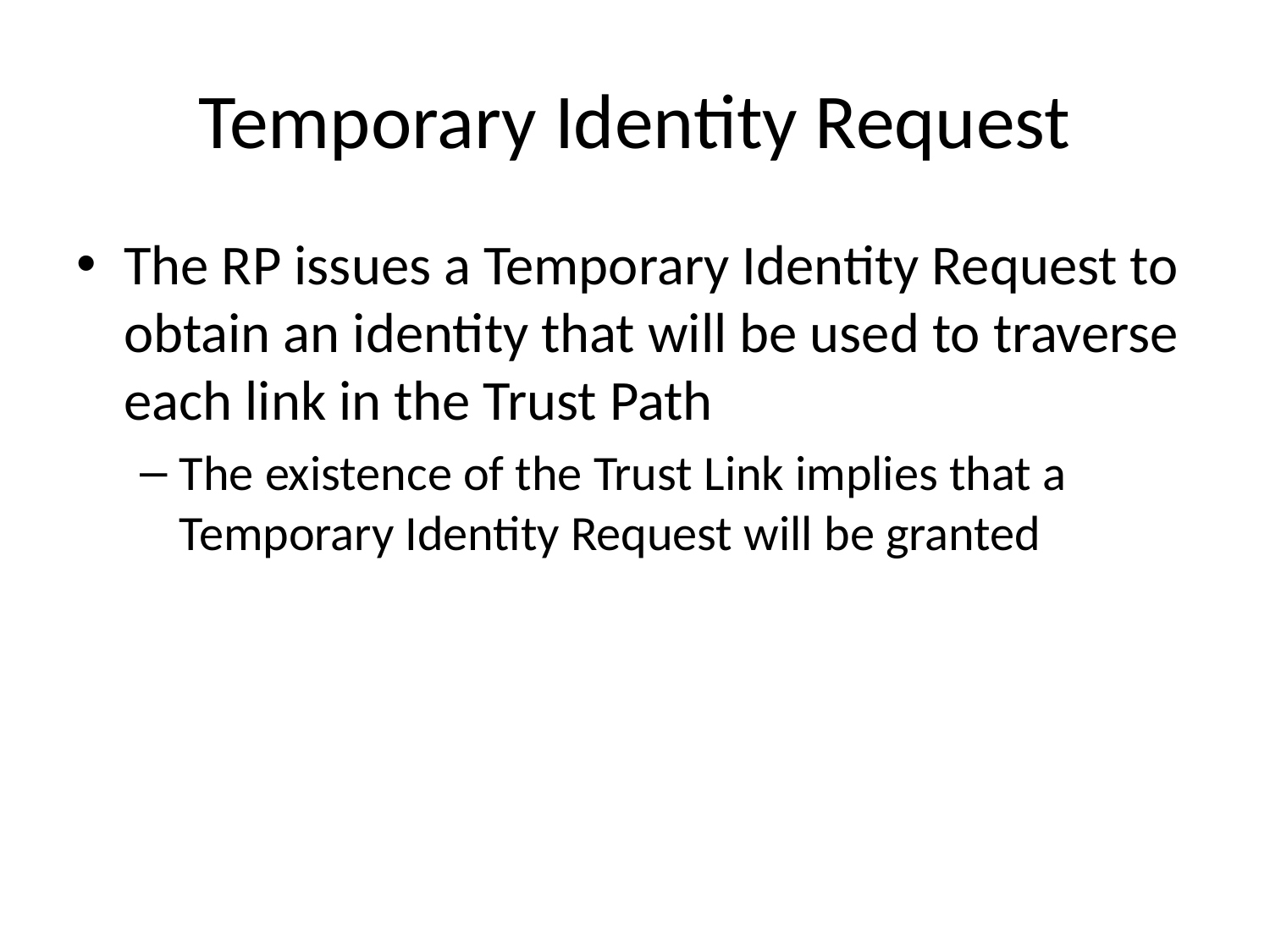

# Temporary Identity Request
The RP issues a Temporary Identity Request to obtain an identity that will be used to traverse each link in the Trust Path
The existence of the Trust Link implies that a Temporary Identity Request will be granted